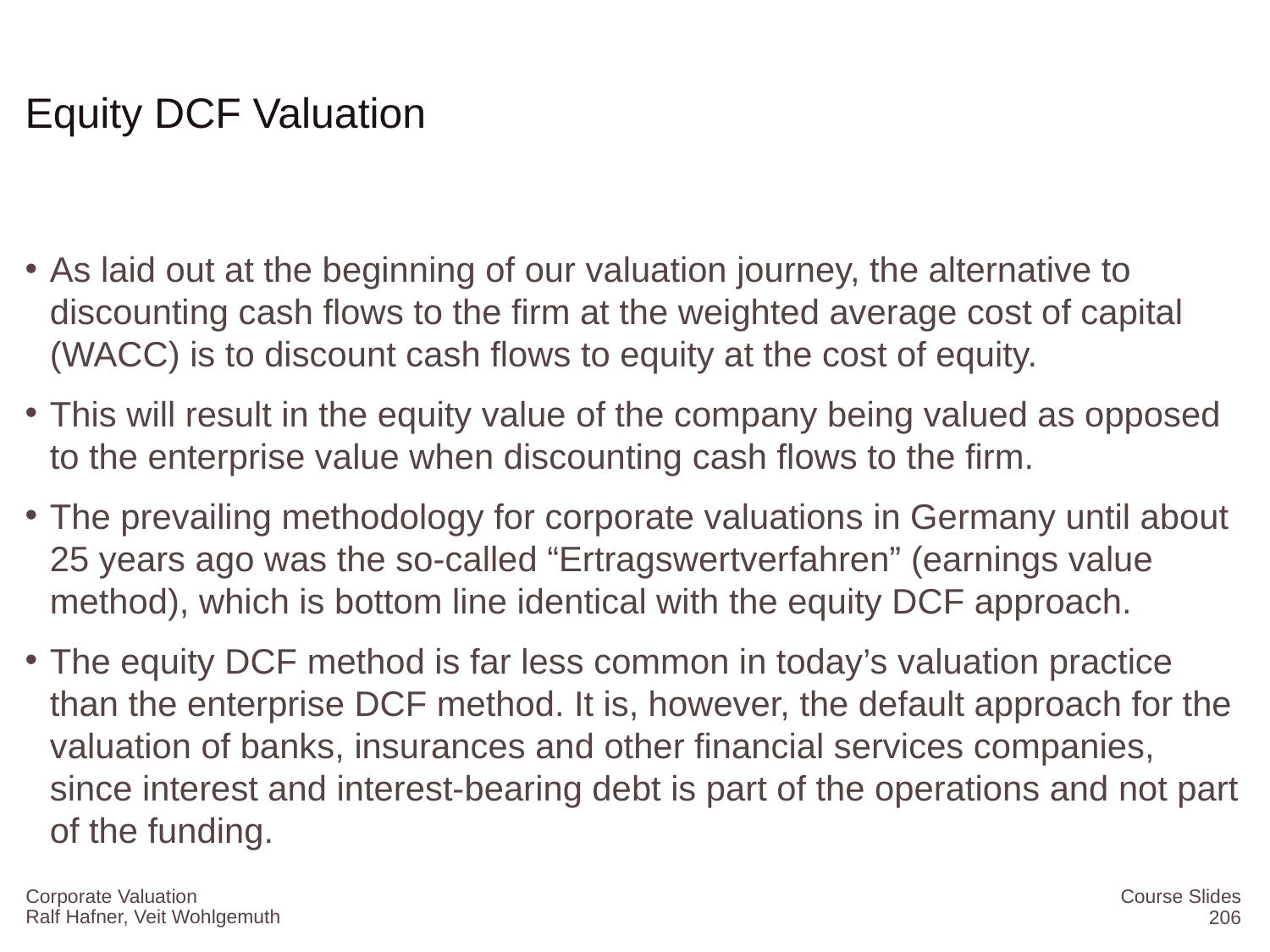

# Equity DCF Valuation
As laid out at the beginning of our valuation journey, the alternative to discounting cash flows to the firm at the weighted average cost of capital (WACC) is to discount cash flows to equity at the cost of equity.
This will result in the equity value of the company being valued as opposed to the enterprise value when discounting cash flows to the firm.
The prevailing methodology for corporate valuations in Germany until about 25 years ago was the so-called “Ertragswertverfahren” (earnings value method), which is bottom line identical with the equity DCF approach.
The equity DCF method is far less common in today’s valuation practice than the enterprise DCF method. It is, however, the default approach for the valuation of banks, insurances and other financial services companies, since interest and interest-bearing debt is part of the operations and not part of the funding.

Corporate Valuation
Course Slides
206